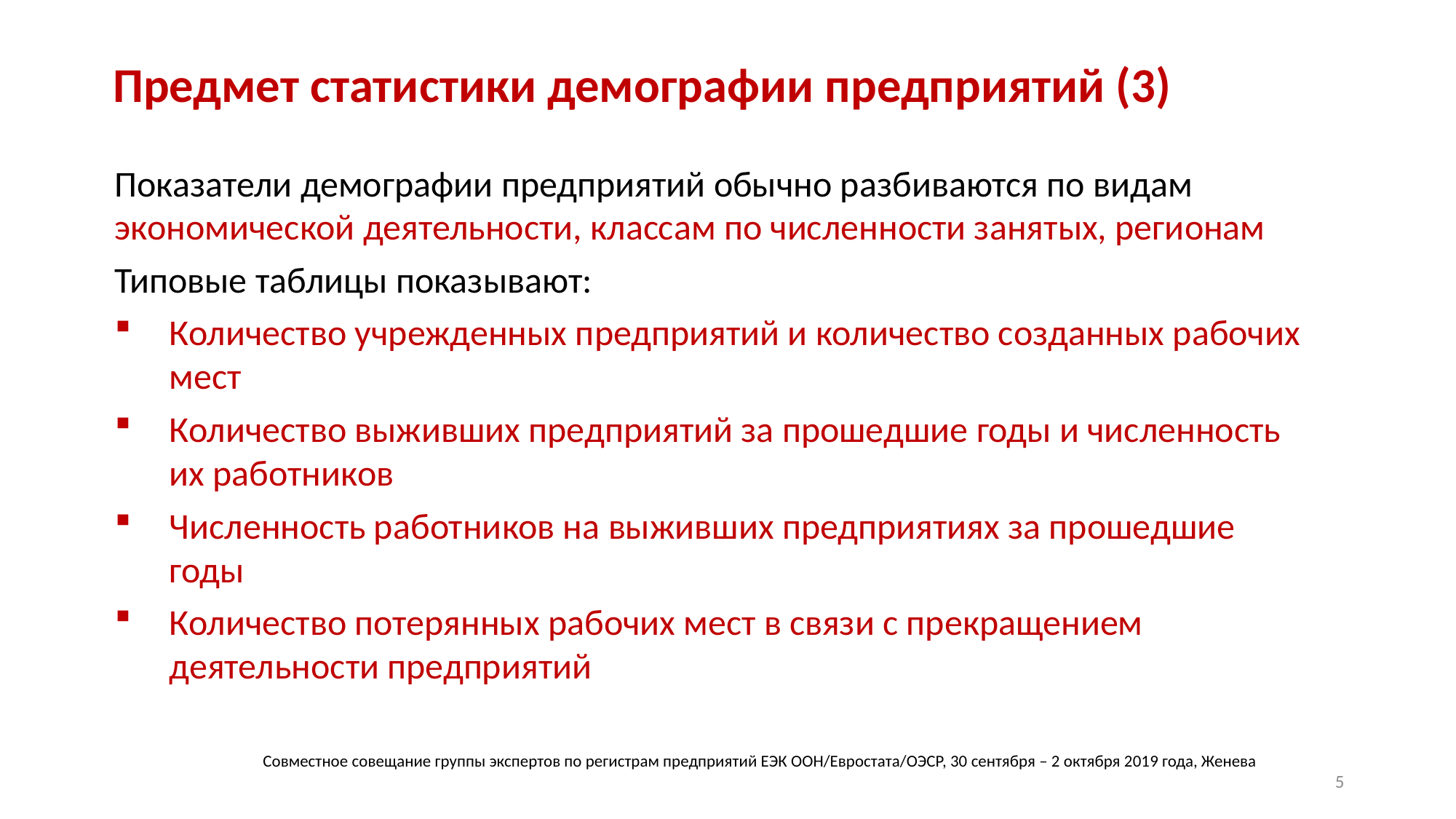

# Предмет статистики демографии предприятий (3)
Показатели демографии предприятий обычно разбиваются по видам экономической деятельности, классам по численности занятых, регионам
Типовые таблицы показывают:
Количество учрежденных предприятий и количество созданных рабочих мест
Количество выживших предприятий за прошедшие годы и численность их работников
Численность работников на выживших предприятиях за прошедшие годы
Количество потерянных рабочих мест в связи с прекращением деятельности предприятий

Совместное совещание группы экспертов по регистрам предприятий ЕЭК ООН/Евростата/ОЭСР, 30 сентября – 2 октября 2019 года, Женева
5